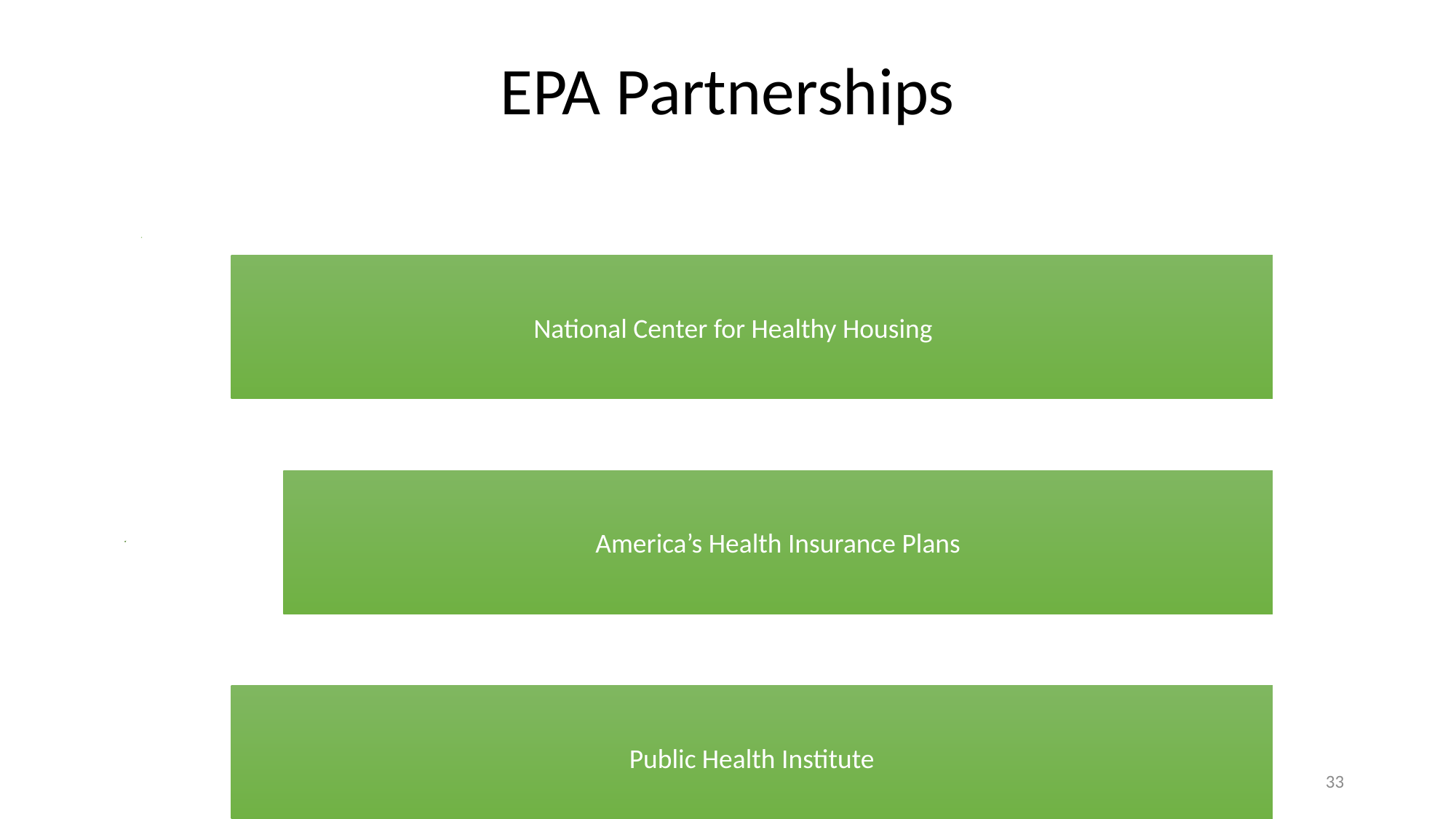

# EPA Partnerships
National Center for Healthy Housing
America’s Health Insurance Plans
Public Health Institute
33